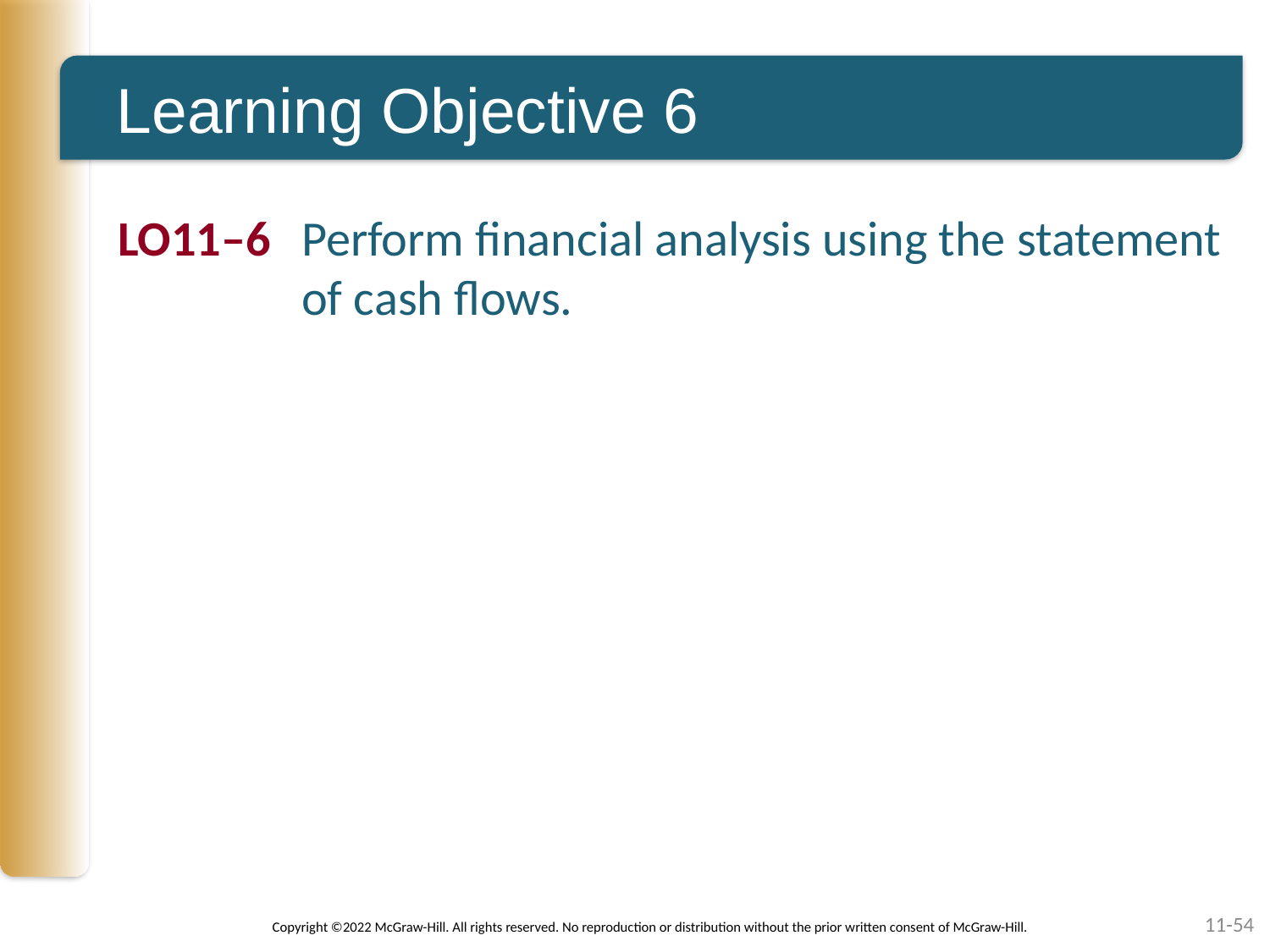

# Learning Objective 6
LO11–6	Perform financial analysis using the statement of cash flows.

11-54
Copyright ©2022 McGraw-Hill. All rights reserved. No reproduction or distribution without the prior written consent of McGraw-Hill.